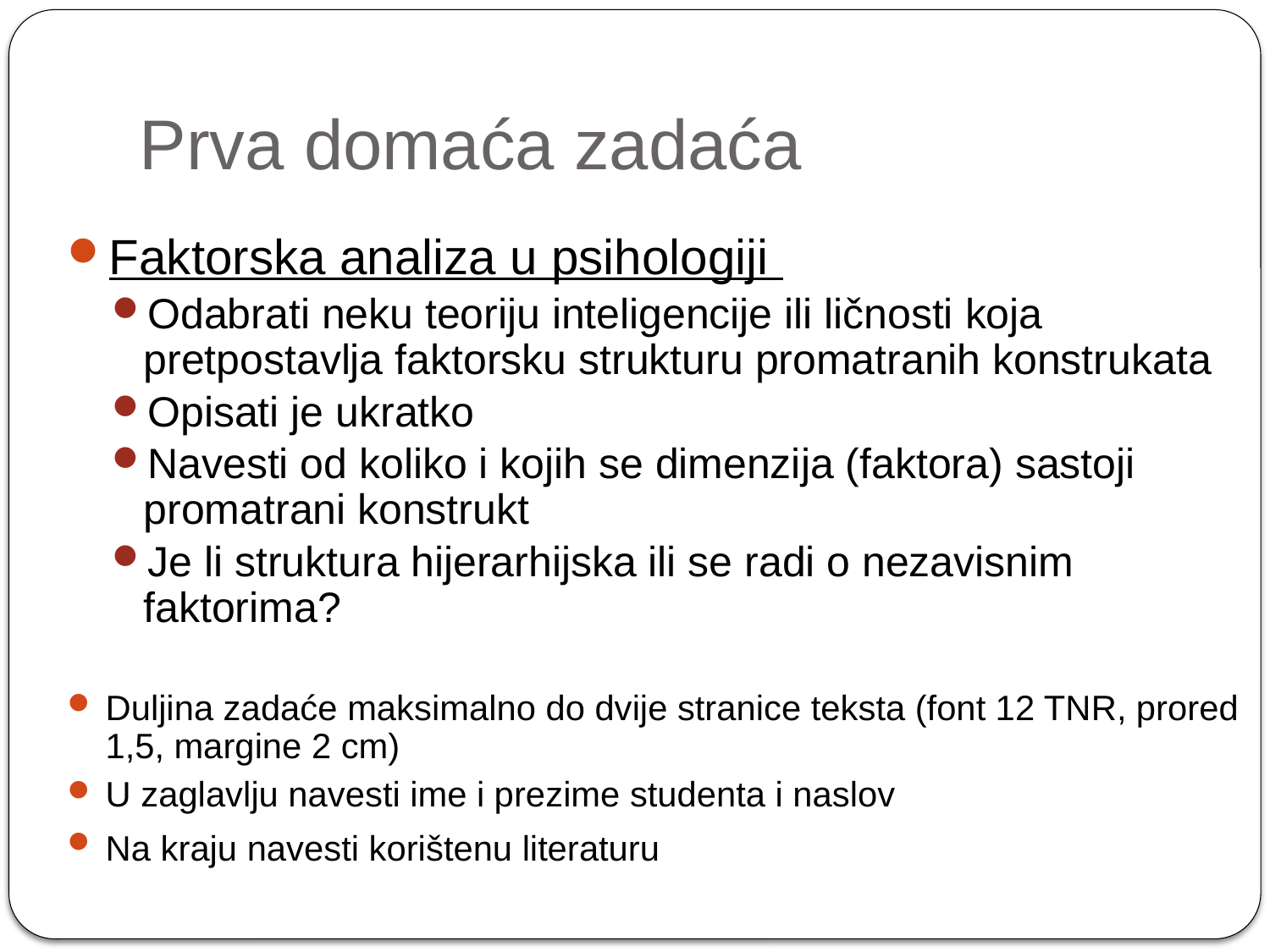

# Prva domaća zadaća
Faktorska analiza u psihologiji
Odabrati neku teoriju inteligencije ili ličnosti koja pretpostavlja faktorsku strukturu promatranih konstrukata
Opisati je ukratko
Navesti od koliko i kojih se dimenzija (faktora) sastoji promatrani konstrukt
Je li struktura hijerarhijska ili se radi o nezavisnim faktorima?

Duljina zadaće maksimalno do dvije stranice teksta (font 12 TNR, prored 1,5, margine 2 cm)
U zaglavlju navesti ime i prezime studenta i naslov
Na kraju navesti korištenu literaturu